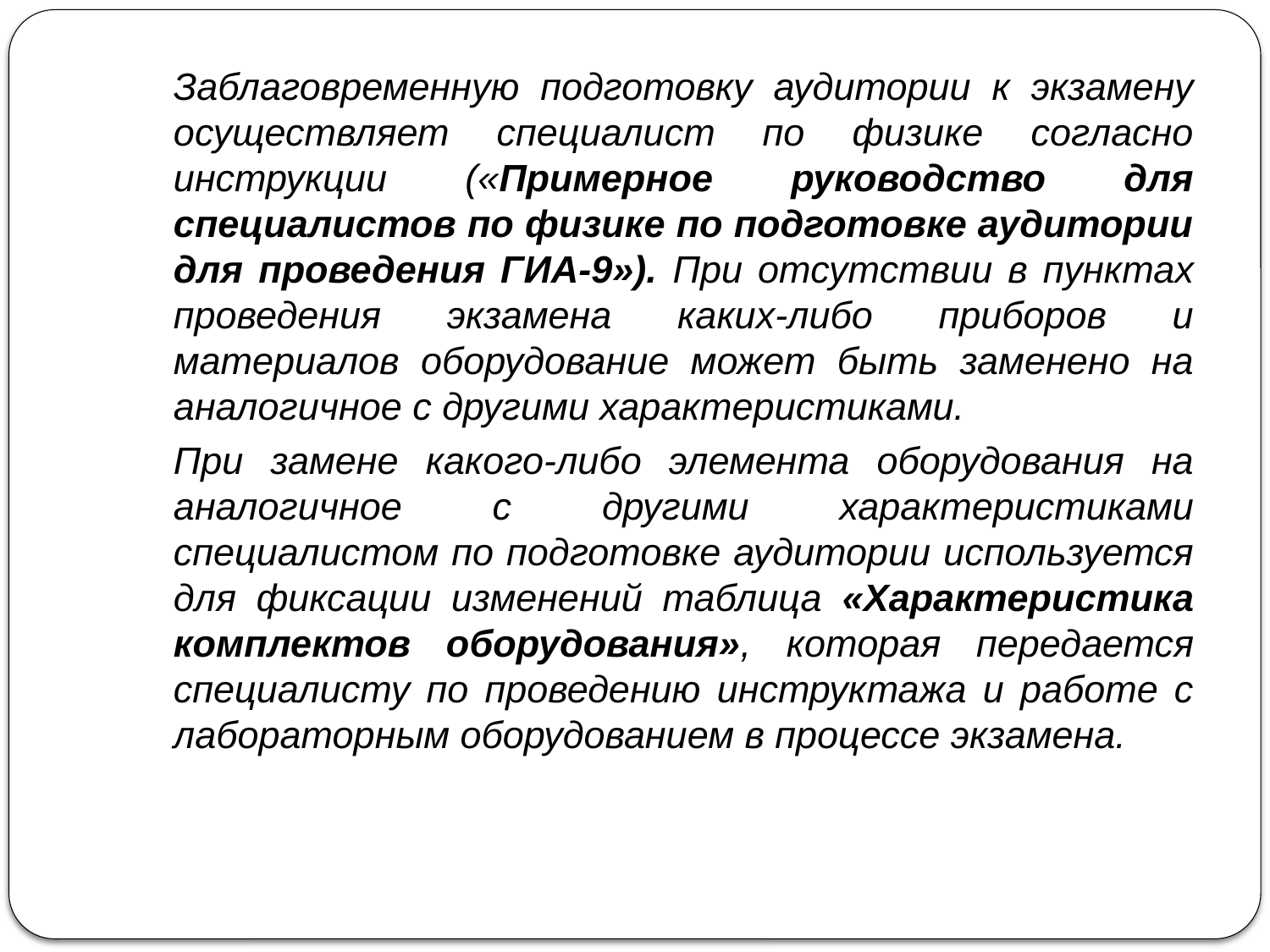

Заблаговременную подготовку аудитории к экзамену осуществляет специалист по физике согласно инструкции («Примерное руководство для специалистов по физике по подготовке аудитории для проведения ГИА-9»). При отсутствии в пунктах 	проведения экзамена каких-либо приборов и материалов оборудование может быть заменено на аналогичное с другими характеристиками.
		При замене какого-либо элемента оборудования на аналогичное с другими характеристиками специалистом по подготовке аудитории используется для фиксации изменений таблица «Характеристика комплектов оборудования», которая передается специалисту по проведению инструктажа и работе с лабораторным оборудованием в процессе экзамена.